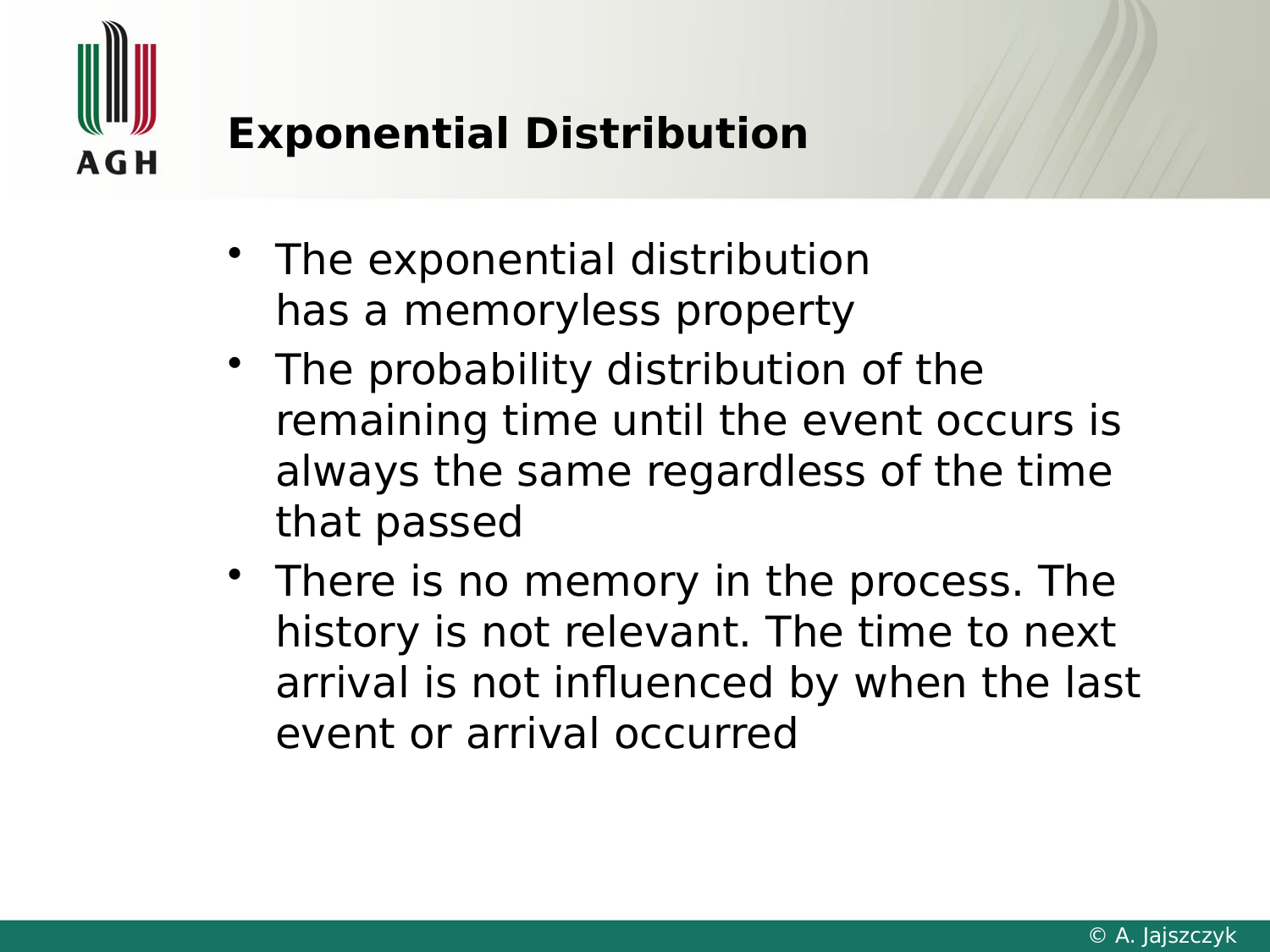

# Exponential Distribution
The exponential distribution
has a memoryless property
The probability distribution of the remaining time until the event occurs is always the same regardless of the time that passed
There is no memory in the process. The history is not relevant. The time to next arrival is not influenced by when the last event or arrival occurred